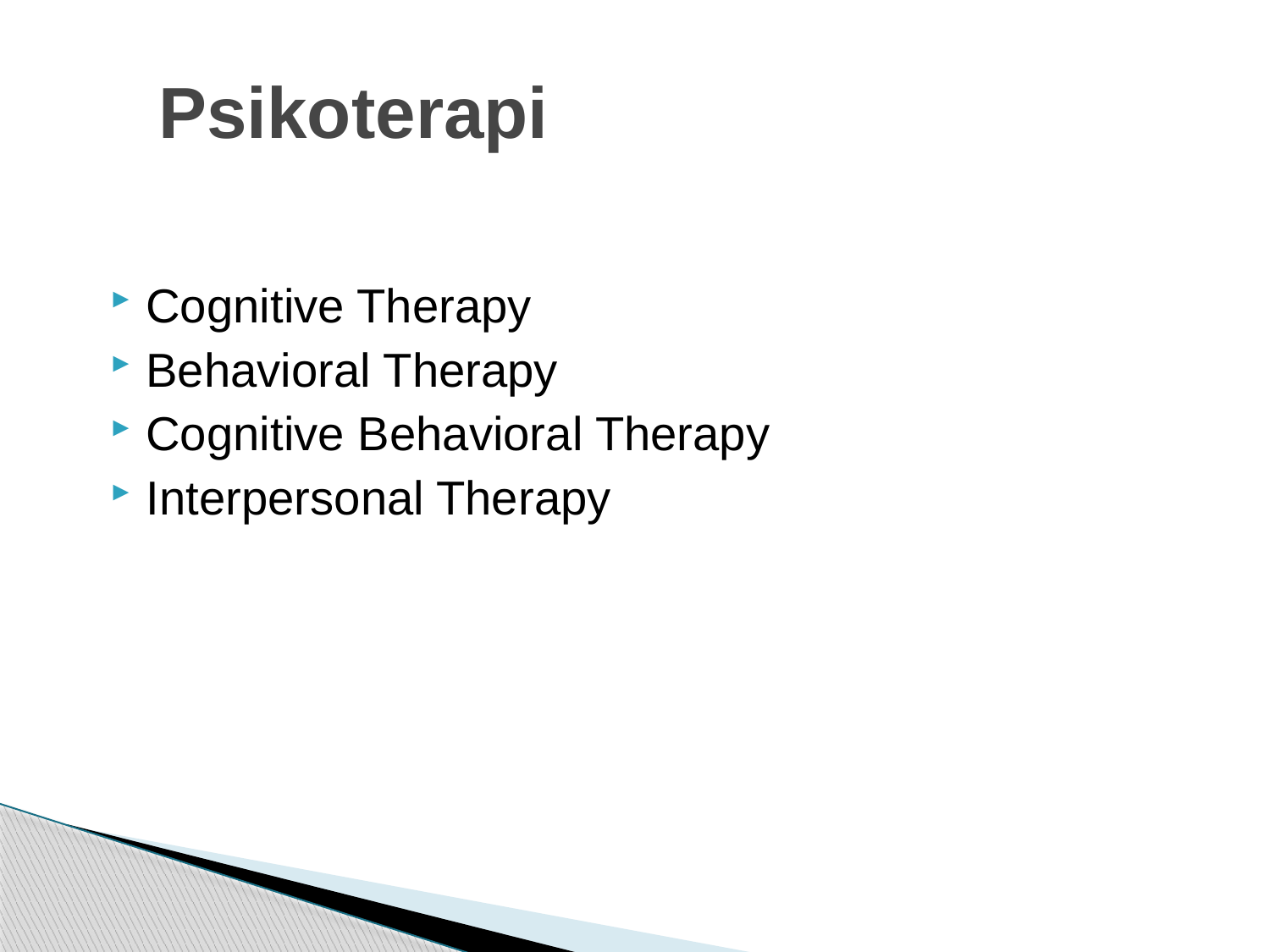

# Psikoterapi
Cognitive Therapy
Behavioral Therapy
Cognitive Behavioral Therapy
Interpersonal Therapy